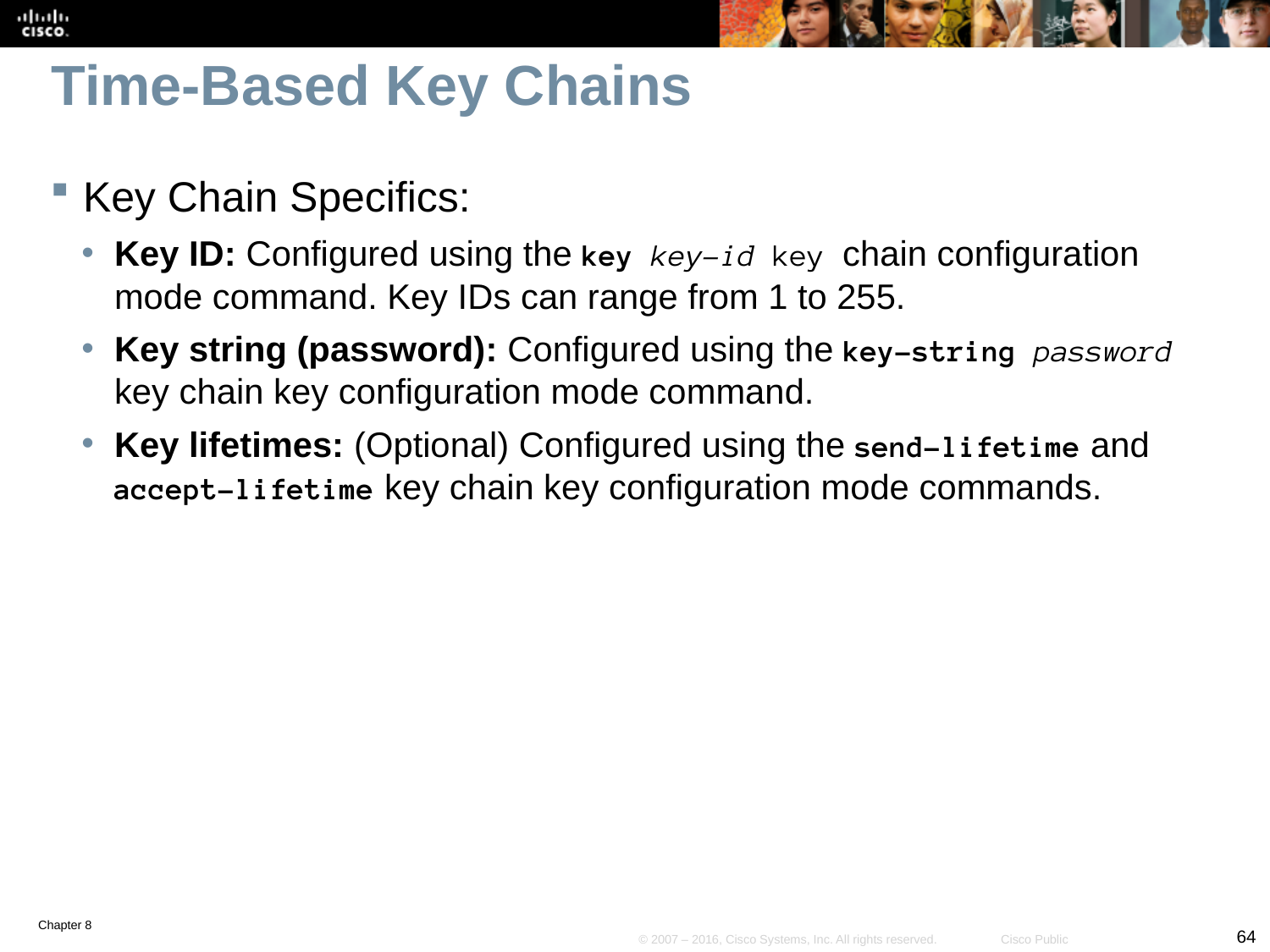

# Time-Based Key Chains
Key Chain Specifics:
Key ID: Configured using the key key-id key chain configuration mode command. Key IDs can range from 1 to 255.
Key string (password): Configured using the key-string password key chain key configuration mode command.
Key lifetimes: (Optional) Configured using the send-lifetime and accept-lifetime key chain key configuration mode commands.